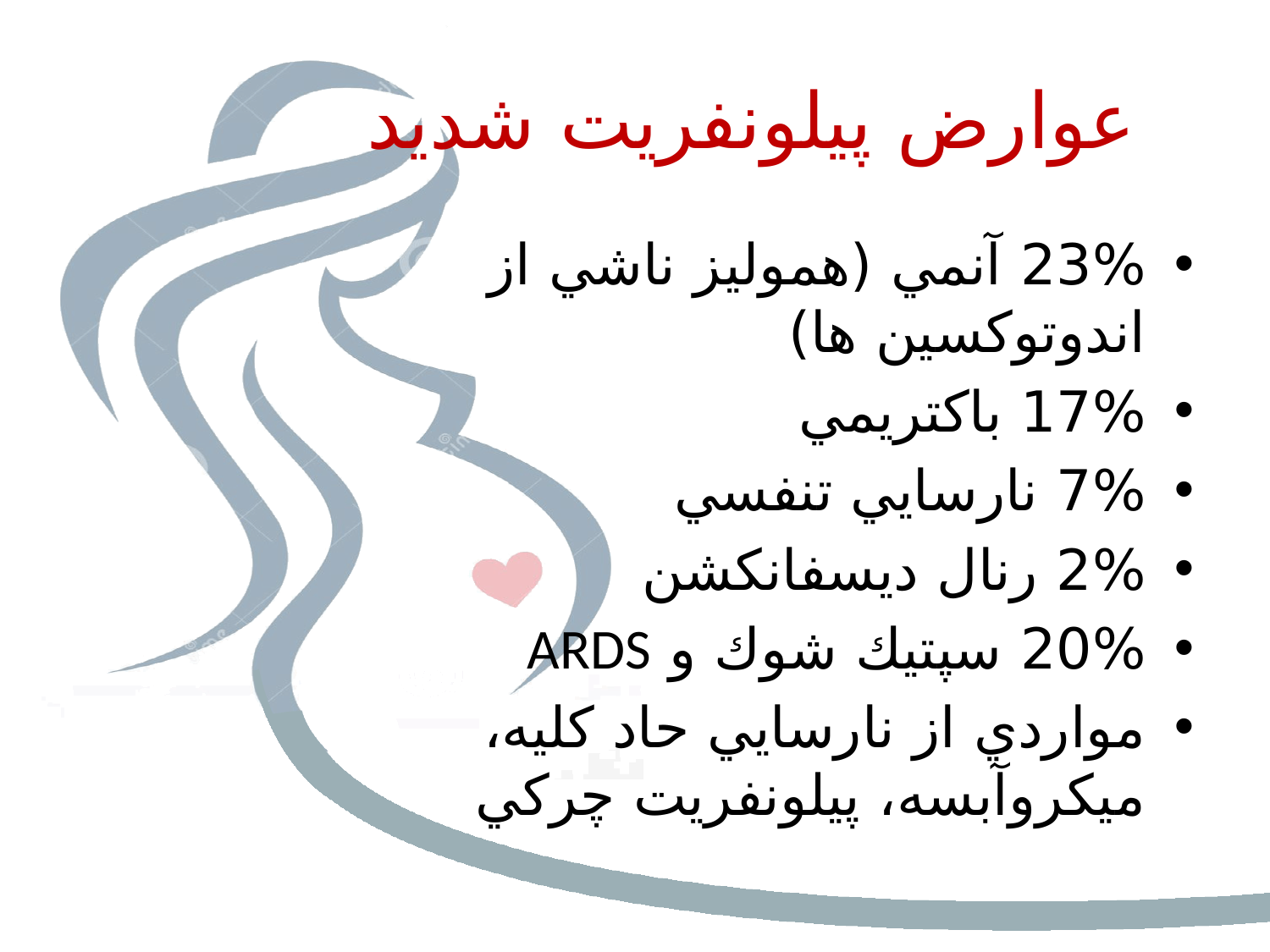

# عوارض پيلونفريت شديد
23% آنمي (هموليز ناشي از اندوتوكسين ها)
17% باكتريمي
7% نارسايي تنفسي
2% رنال ديسفانكشن
20% سپتيك شوك و ARDS
مواردي از نارسايي حاد كليه، ميكروآبسه، پيلونفريت چركي